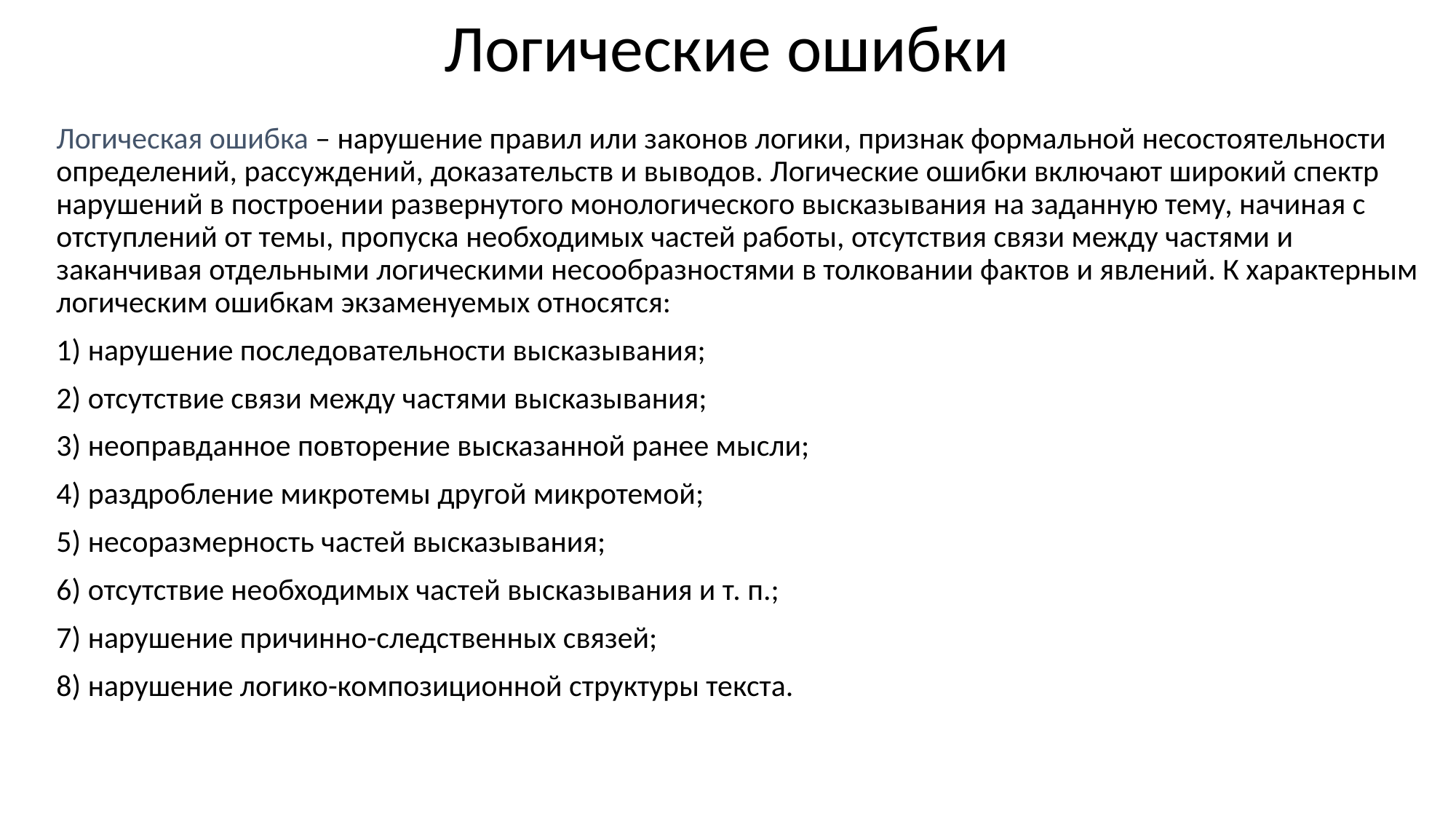

Логические ошибки
Логическая ошибка – нарушение правил или законов логики, признак формальной несостоятельности определений, рассуждений, доказательств и выводов. Логические ошибки включают широкий спектр нарушений в построении развернутого монологического высказывания на заданную тему, начиная с отступлений от темы, пропуска необходимых частей работы, отсутствия связи между частями и заканчивая отдельными логическими несообразностями в толковании фактов и явлений. К характерным логическим ошибкам экзаменуемых относятся:
1) нарушение последовательности высказывания;
2) отсутствие связи между частями высказывания;
3) неоправданное повторение высказанной ранее мысли;
4) раздробление микротемы другой микротемой;
5) несоразмерность частей высказывания;
6) отсутствие необходимых частей высказывания и т. п.;
7) нарушение причинно-следственных связей;
8) нарушение логико-композиционной структуры текста.